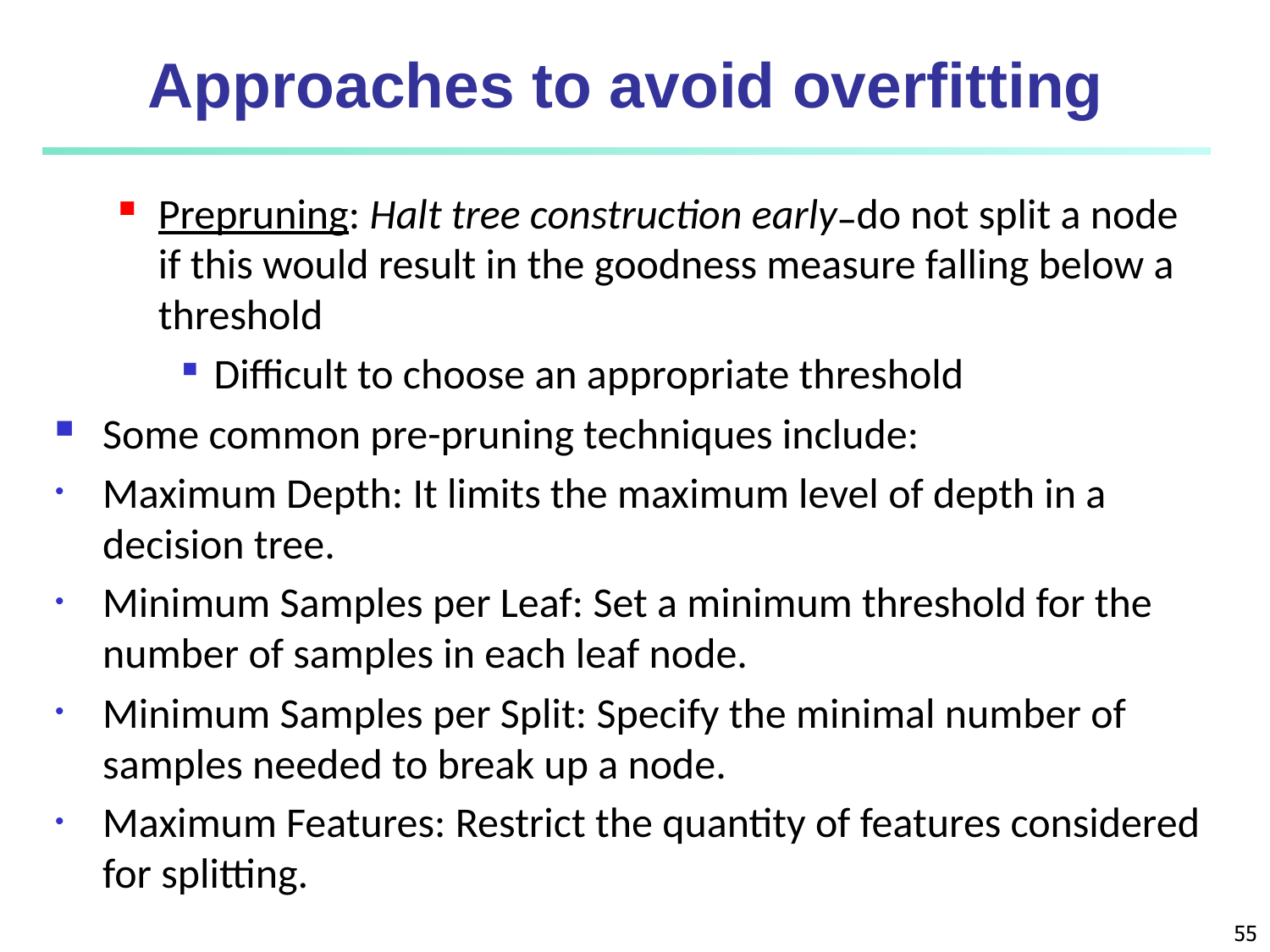

# Approaches to avoid overfitting
Prepruning: Halt tree construction early ̵ do not split a node if this would result in the goodness measure falling below a threshold
Difficult to choose an appropriate threshold
Some common pre-pruning techniques include:
Maximum Depth: It limits the maximum level of depth in a decision tree.
Minimum Samples per Leaf: Set a minimum threshold for the number of samples in each leaf node.
Minimum Samples per Split: Specify the minimal number of samples needed to break up a node.
Maximum Features: Restrict the quantity of features considered for splitting.

55